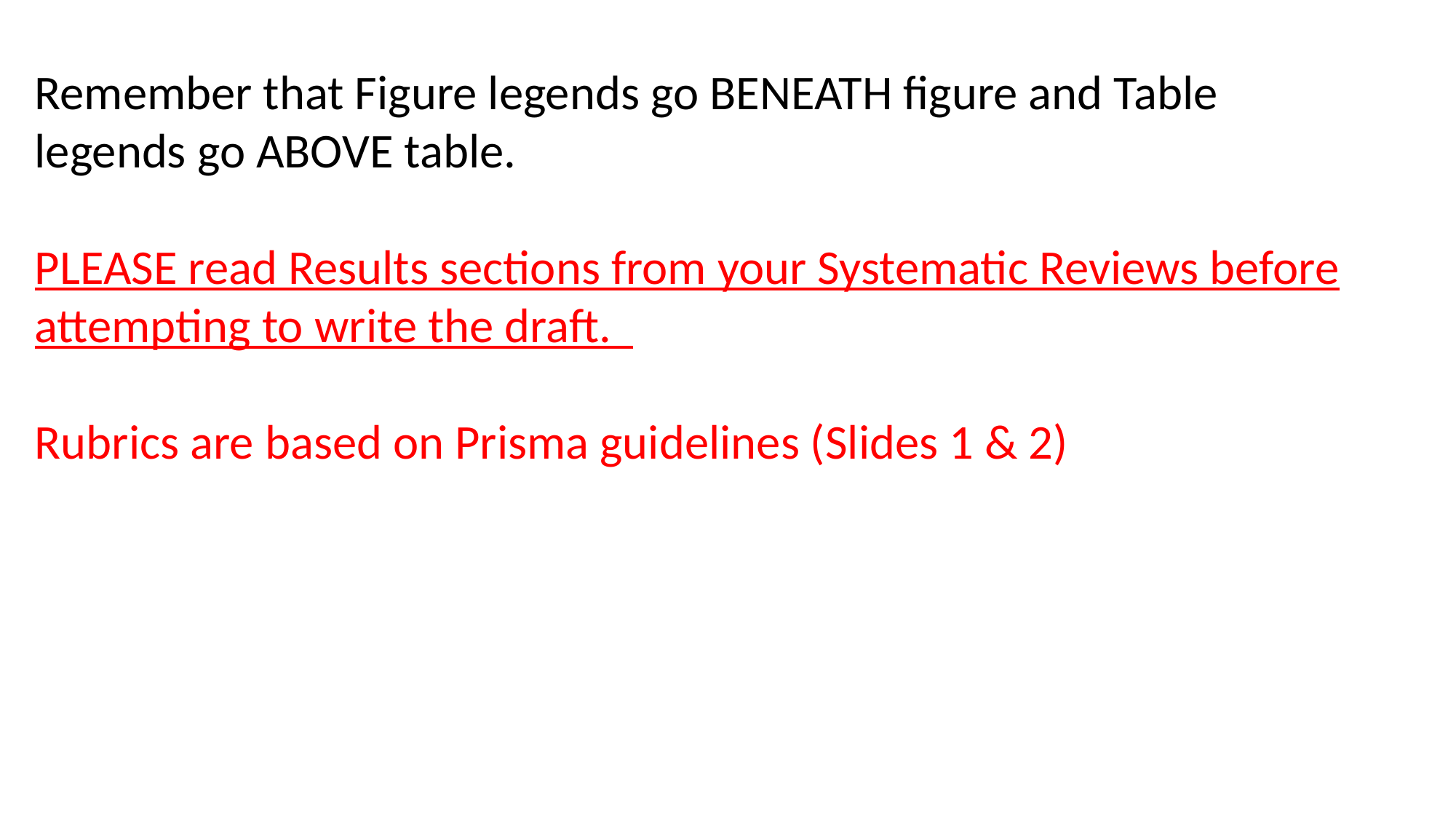

Remember that Figure legends go BENEATH figure and Table legends go ABOVE table.

PLEASE read Results sections from your Systematic Reviews before
attempting to write the draft.

Rubrics are based on Prisma guidelines (Slides 1 & 2)